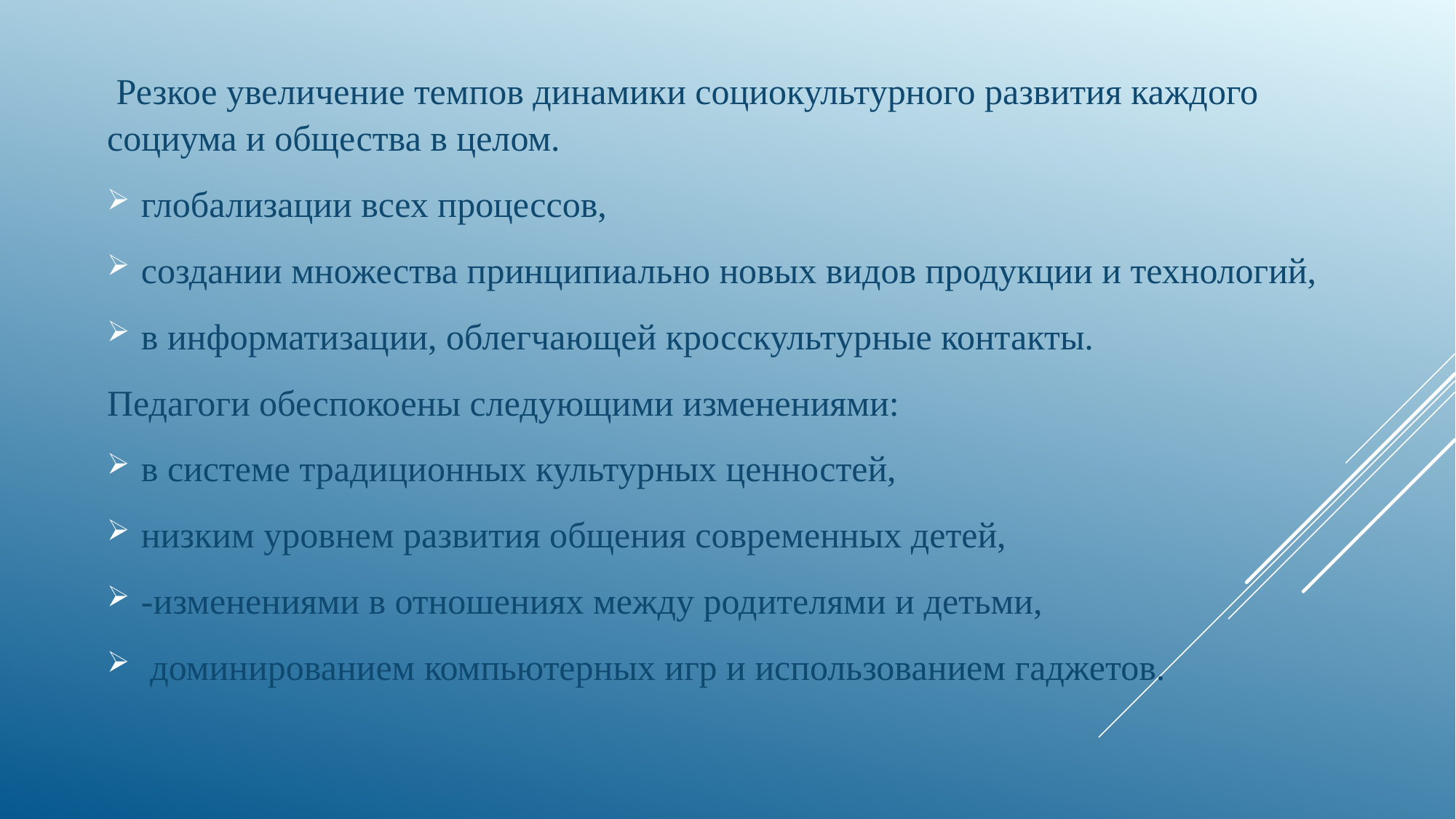

Резкое увеличение темпов динамики социокультурного развития каждого социума и общества в целом.
глобализации всех процессов,
создании множества принципиально новых видов продукции и технологий,
в информатизации, облегчающей кросскультурные контакты.
Педагоги обеспокоены следующими изменениями:
в системе традиционных культурных ценностей,
низким уровнем развития общения современных детей,
-изменениями в отношениях между родителями и детьми,
 доминированием компьютерных игр и использованием гаджетов.